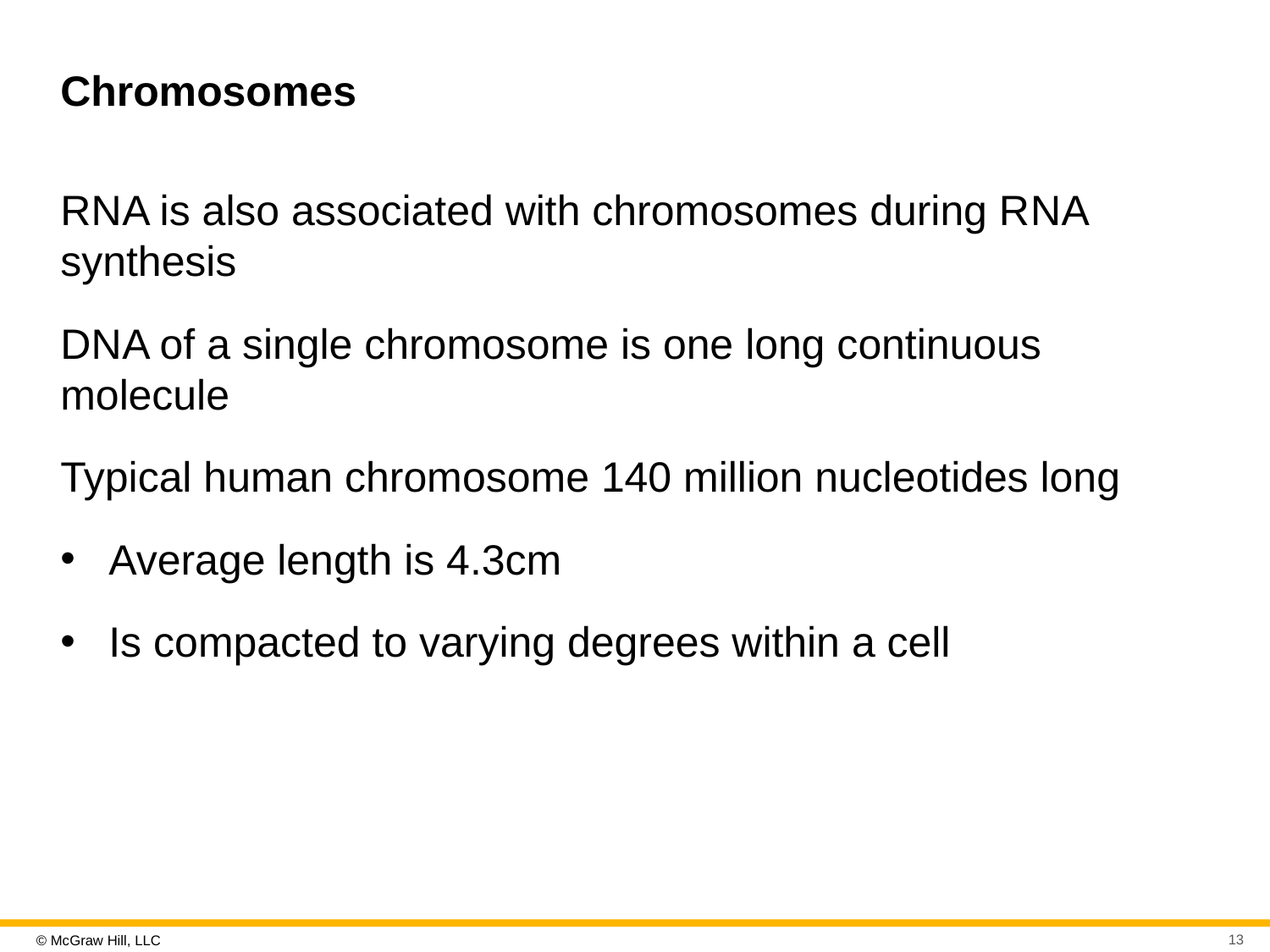

# Chromosomes
R N A is also associated with chromosomes during R N A synthesis
D N A of a single chromosome is one long continuous molecule
Typical human chromosome 140 million nucleotides long
Average length is 4.3cm
Is compacted to varying degrees within a cell
13